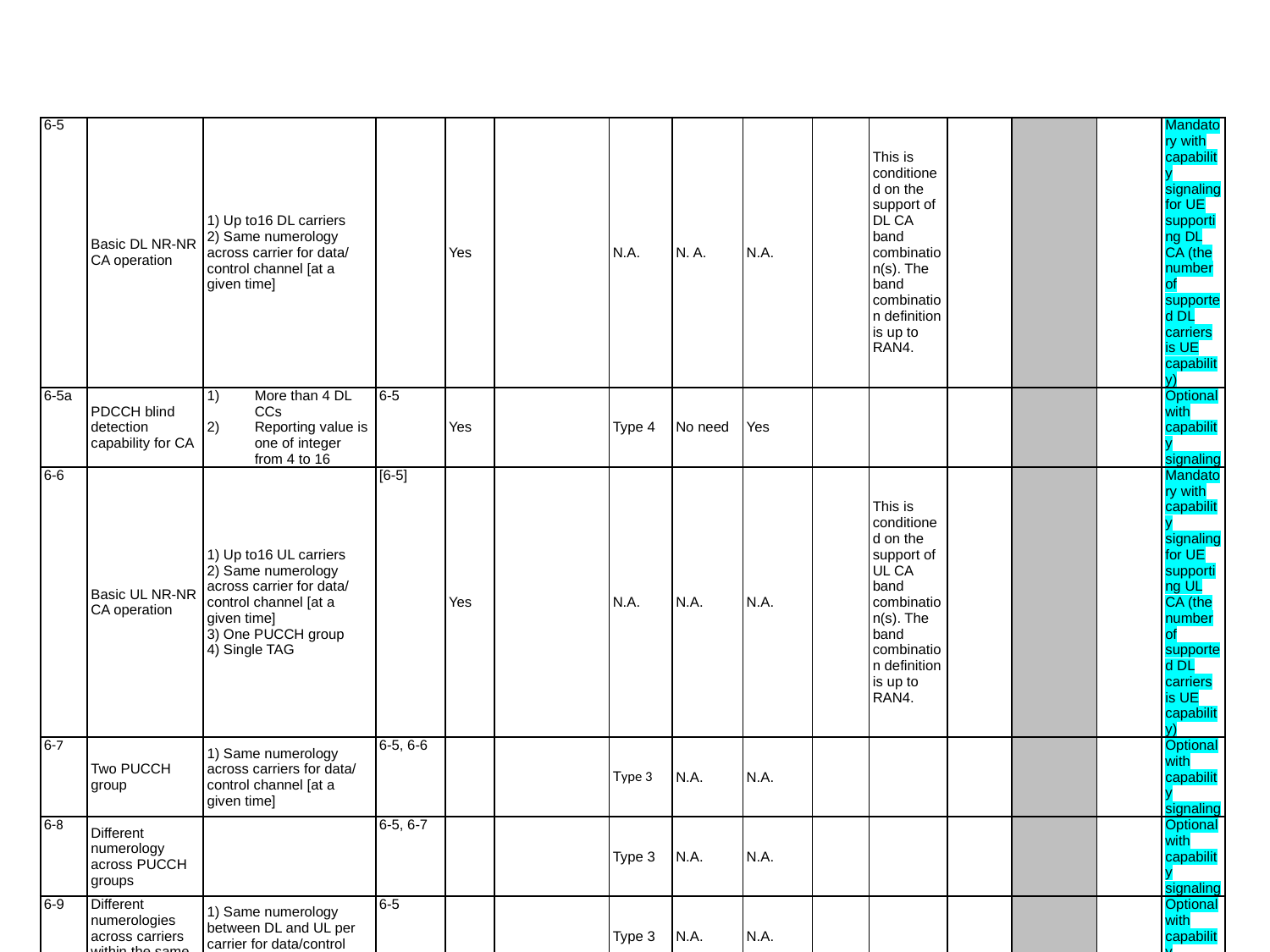

| 6-5 | Basic DL NR-NR CA operation | 1) Up to16 DL carriers 2) Same numerology across carrier for data/control channel [at a given time] |  | Yes |  | N.A. | N. A. | N.A. |  | This is conditioned on the support of DL CA band combination(s). The band combination definition is up to RAN4. |  |  |  | Mandatory with capability signaling for UE supporting DL CA (the number of supported DL carriers is UE capability) |
| --- | --- | --- | --- | --- | --- | --- | --- | --- | --- | --- | --- | --- | --- | --- |
| 6-5a | PDCCH blind detection capability for CA | More than 4 DL CCs Reporting value is one of integer from 4 to 16 | 6-5 | Yes |  | Type 4 | No need | Yes |  |  |  |  |  | Optional with capability signaling |
| 6-6 | Basic UL NR-NR CA operation | 1) Up to16 UL carriers 2) Same numerology across carrier for data/control channel [at a given time] 3) One PUCCH group 4) Single TAG | [6-5] | Yes |  | N.A. | N.A. | N.A. |  | This is conditioned on the support of UL CA band combination(s). The band combination definition is up to RAN4. |  |  |  | Mandatory with capability signaling for UE supporting UL CA (the number of supported DL carriers is UE capability) |
| 6-7 | Two PUCCH group | 1) Same numerology across carriers for data/control channel [at a given time] | 6-5, 6-6 |  |  | Type 3 | N.A. | N.A. |  |  |  |  |  | Optional with capability signaling |
| 6-8 | Different numerology across PUCCH groups |  | 6-5, 6-7 |  |  | Type 3 | N.A. | N.A. |  |  |  |  |  | Optional with capability signaling |
| 6-9 | Different numerologies across carriers within the same PUCCH group | 1) Same numerology between DL and UL per carrier for data/control channel at a given time | 6-5 |  |  | Type 3 | N.A. | N.A. |  |  |  |  |  | Optional with capability signaling |